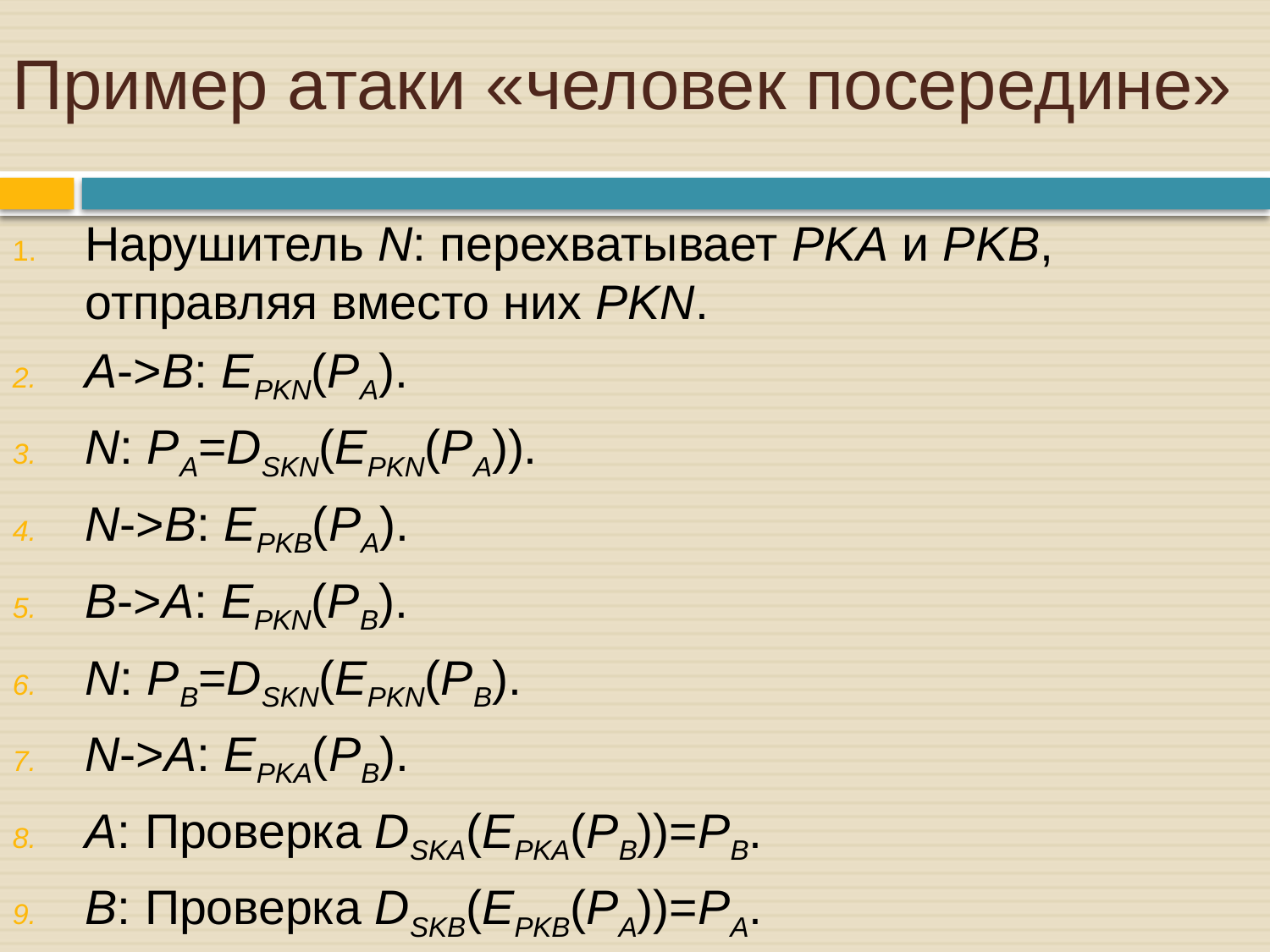

# Пример атаки «человек посередине»
Нарушитель N: перехватывает PKA и PKB, отправляя вместо них PKN.
A->B: EPKN(PA).
N: PA=DSKN(EPKN(PA)).
N->B: EPKB(PA).
B->A: EPKN(PB).
N: PB=DSKN(EPKN(PB).
N->A: EPKA(PB).
A: Проверка DSKA(EPKA(PB))=PB.
B: Проверка DSKB(EPKB(PA))=PA.